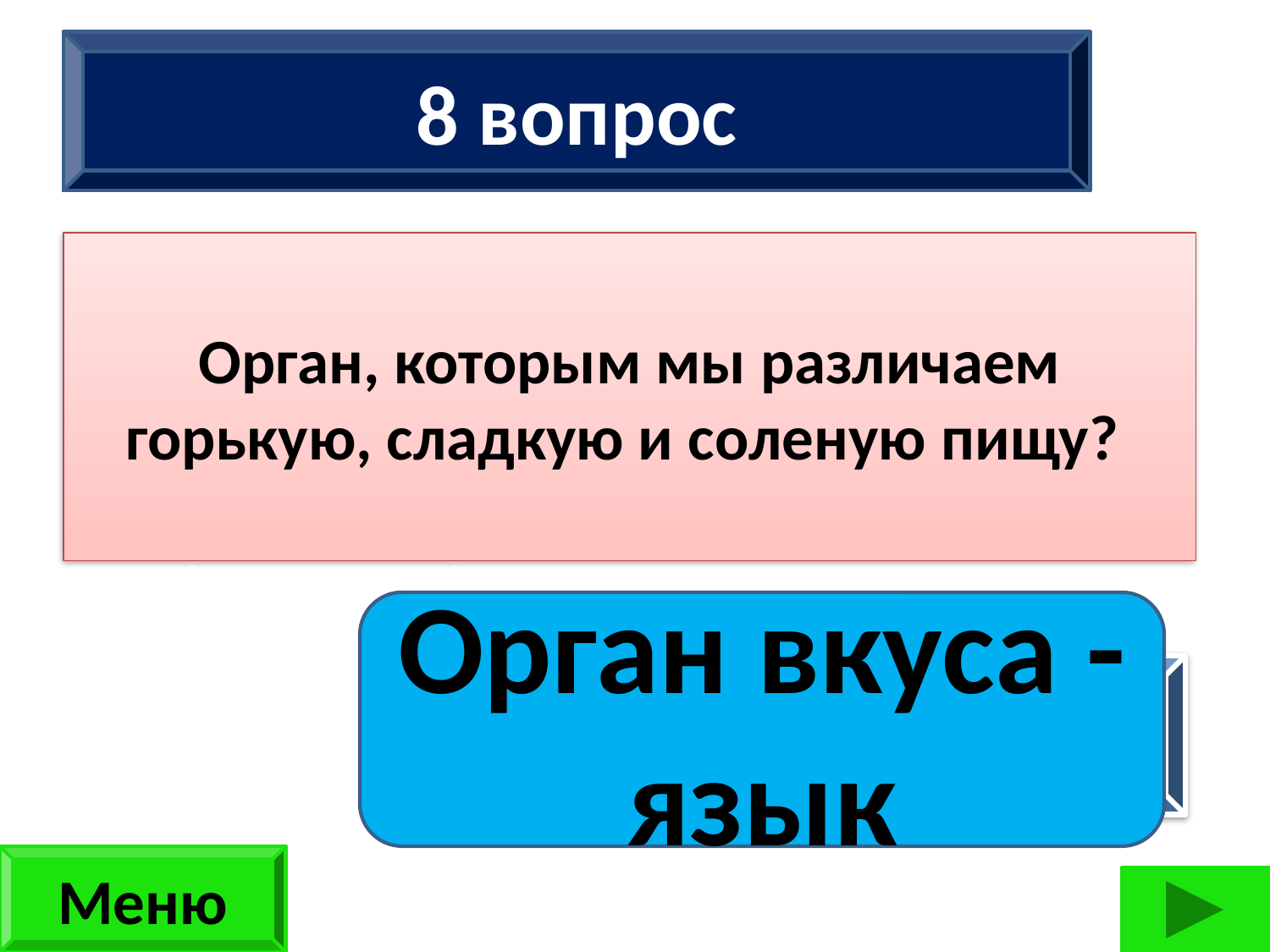

8 вопрос
Орган, которым мы различаем горькую, сладкую и соленую пищу?
Сколько ног имеют 2 жука, 3 паука, 2 ужа, 3 чижа? (42 ноги)
Орган вкуса - язык
ответ
Меню